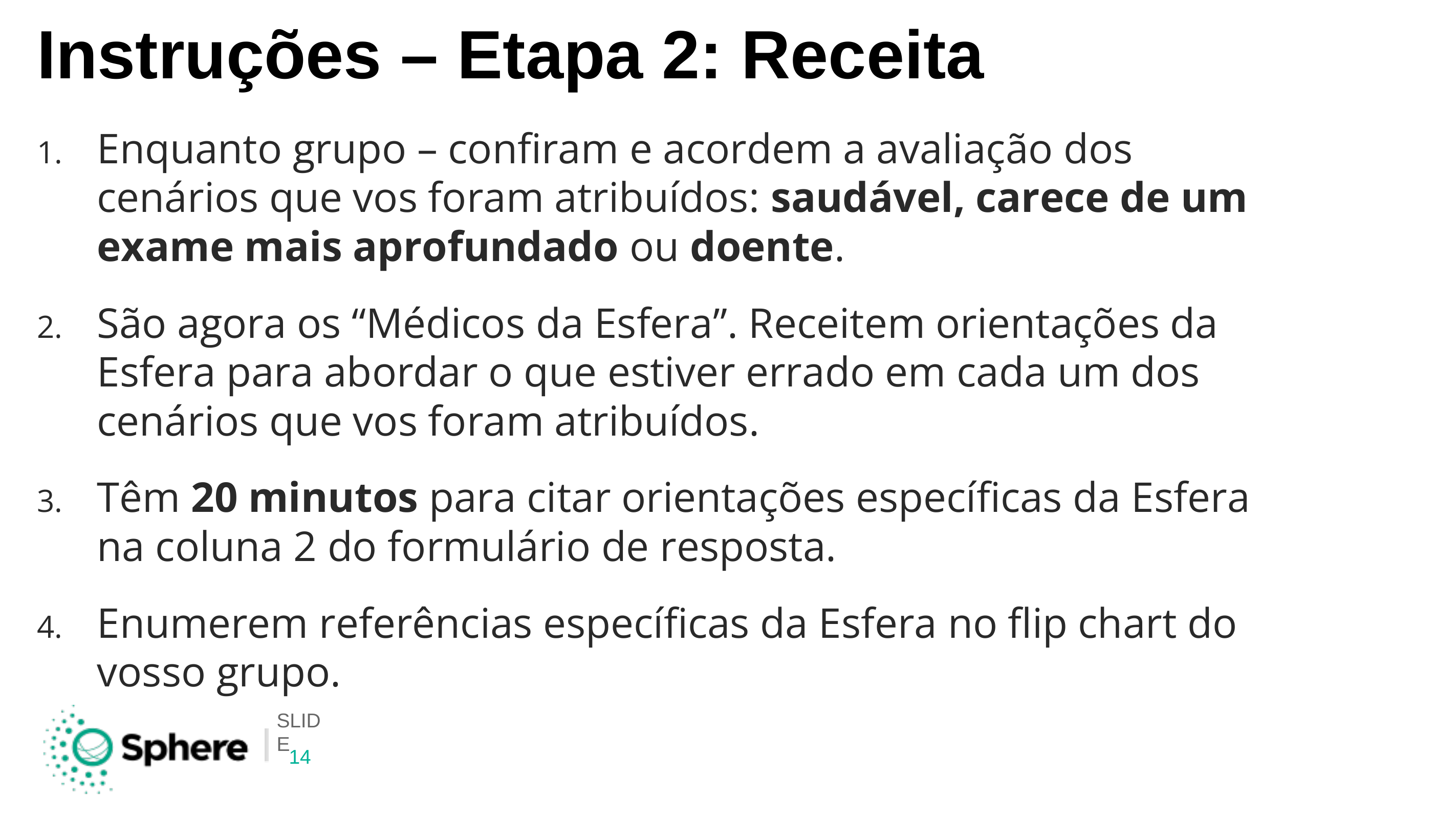

# Instruções – Etapa 2: Receita
Enquanto grupo – confiram e acordem a avaliação dos cenários que vos foram atribuídos: saudável, carece de um exame mais aprofundado ou doente.
São agora os “Médicos da Esfera”. Receitem orientações da Esfera para abordar o que estiver errado em cada um dos cenários que vos foram atribuídos.
Têm 20 minutos para citar orientações específicas da Esfera na coluna 2 do formulário de resposta.
Enumerem referências específicas da Esfera no flip chart do vosso grupo.
14